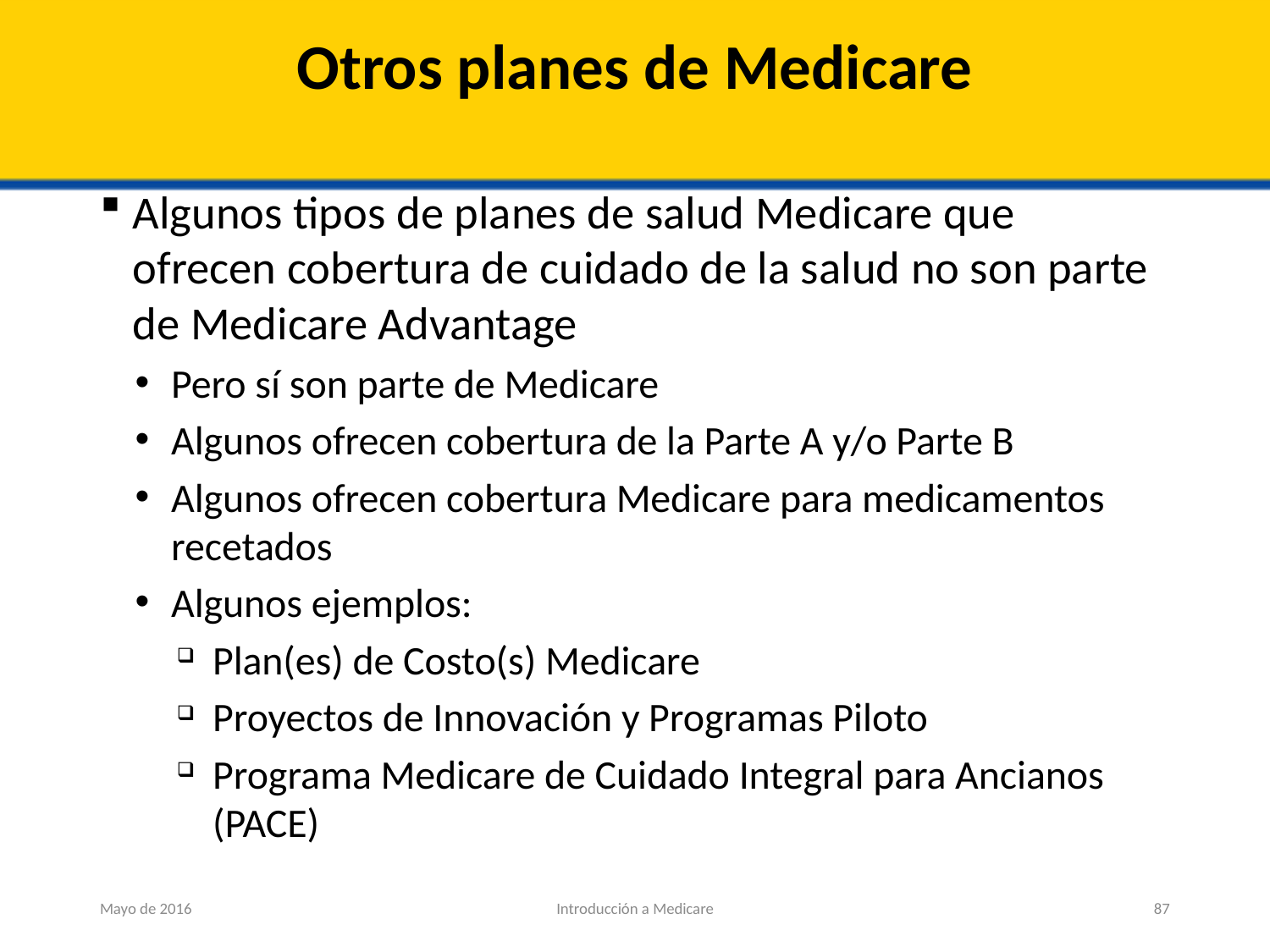

# Otros planes de Medicare
Algunos tipos de planes de salud Medicare que ofrecen cobertura de cuidado de la salud no son parte de Medicare Advantage
Pero sí son parte de Medicare
Algunos ofrecen cobertura de la Parte A y/o Parte B
Algunos ofrecen cobertura Medicare para medicamentos recetados
Algunos ejemplos:
Plan(es) de Costo(s) Medicare
Proyectos de Innovación y Programas Piloto
Programa Medicare de Cuidado Integral para Ancianos (PACE)
Mayo de 2016
Introducción a Medicare
87